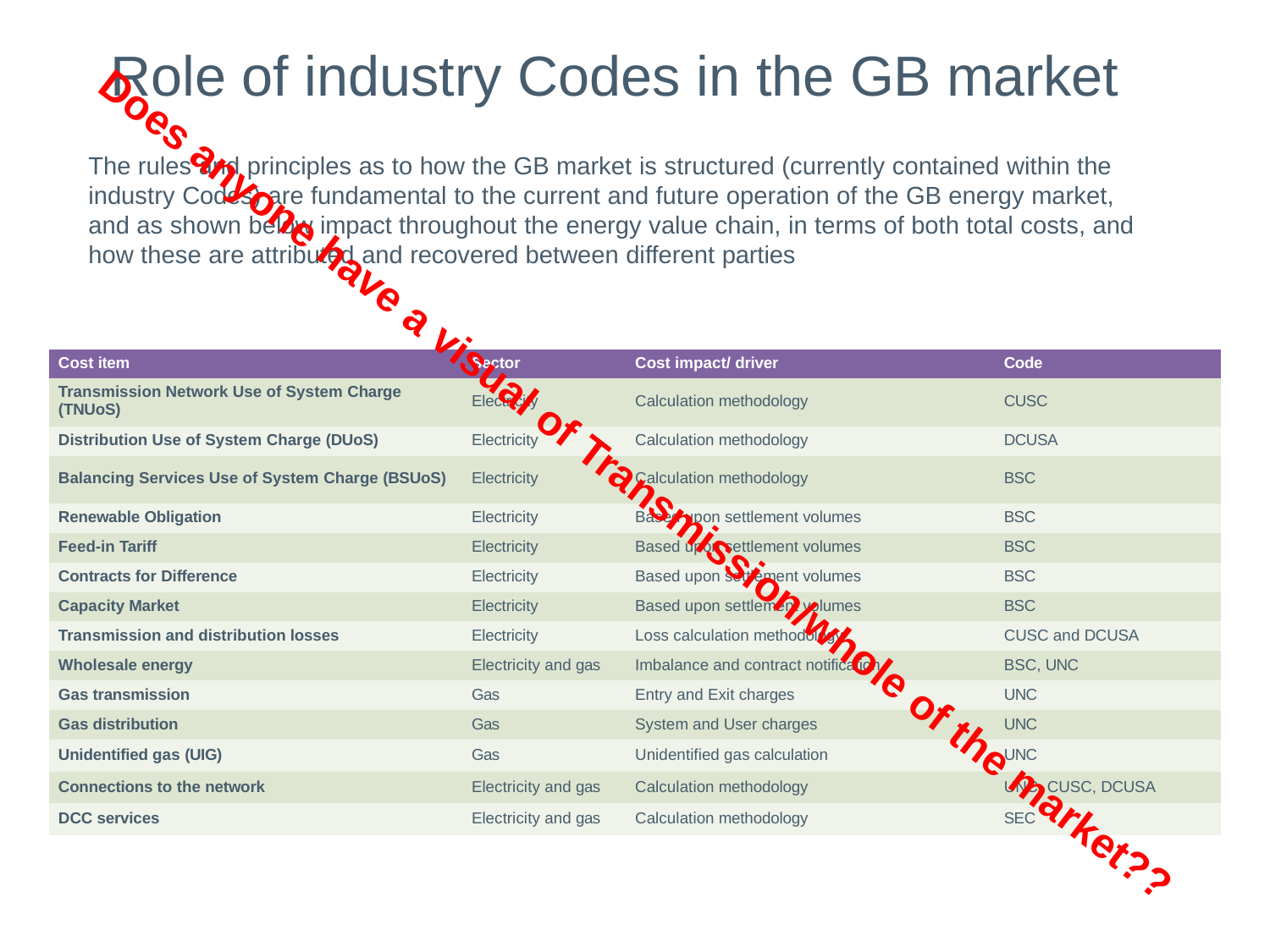

# Role of industry Codes in the GB market
The rules and principles as to how the GB market is structured (currently contained within the industry Codes) are fundamental to the current and future operation of the GB energy market, and as shown below impact throughout the energy value chain, in terms of both total costs, and how these are attributed and recovered between different parties
| Cost item | Sector | Cost impact/ driver | Code |
| --- | --- | --- | --- |
| Transmission Network Use of System Charge (TNUoS) | Electricity | Calculation methodology | CUSC |
| Distribution Use of System Charge (DUoS) | Electricity | Calculation methodology | DCUSA |
| Balancing Services Use of System Charge (BSUoS) | Electricity | Calculation methodology | BSC |
| Renewable Obligation | Electricity | Based upon settlement volumes | BSC |
| Feed-in Tariff | Electricity | Based upon settlement volumes | BSC |
| Contracts for Difference | Electricity | Based upon settlement volumes | BSC |
| Capacity Market | Electricity | Based upon settlement volumes | BSC |
| Transmission and distribution losses | Electricity | Loss calculation methodology | CUSC and DCUSA |
| Wholesale energy | Electricity and gas | Imbalance and contract notification | BSC, UNC |
| Gas transmission | Gas | Entry and Exit charges | UNC |
| Gas distribution | Gas | System and User charges | UNC |
| Unidentified gas (UIG) | Gas | Unidentified gas calculation | UNC |
| Connections to the network | Electricity and gas | Calculation methodology | UNC, CUSC, DCUSA |
| DCC services | Electricity and gas | Calculation methodology | SEC |
Does anyone have a visual of Transmission/whole of the market??